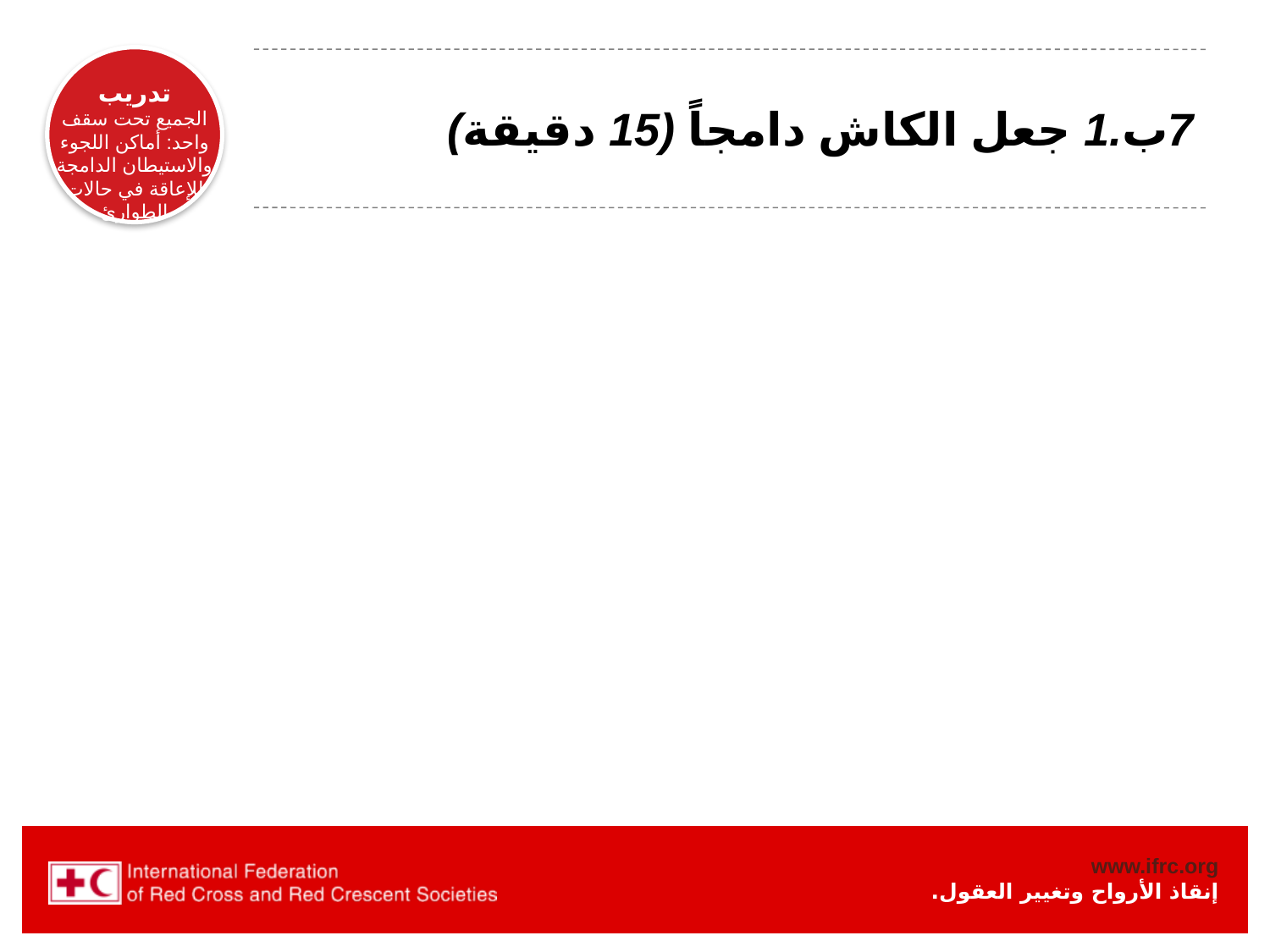

# 7ب.1 جعل الكاش دامجاً (15 دقيقة)